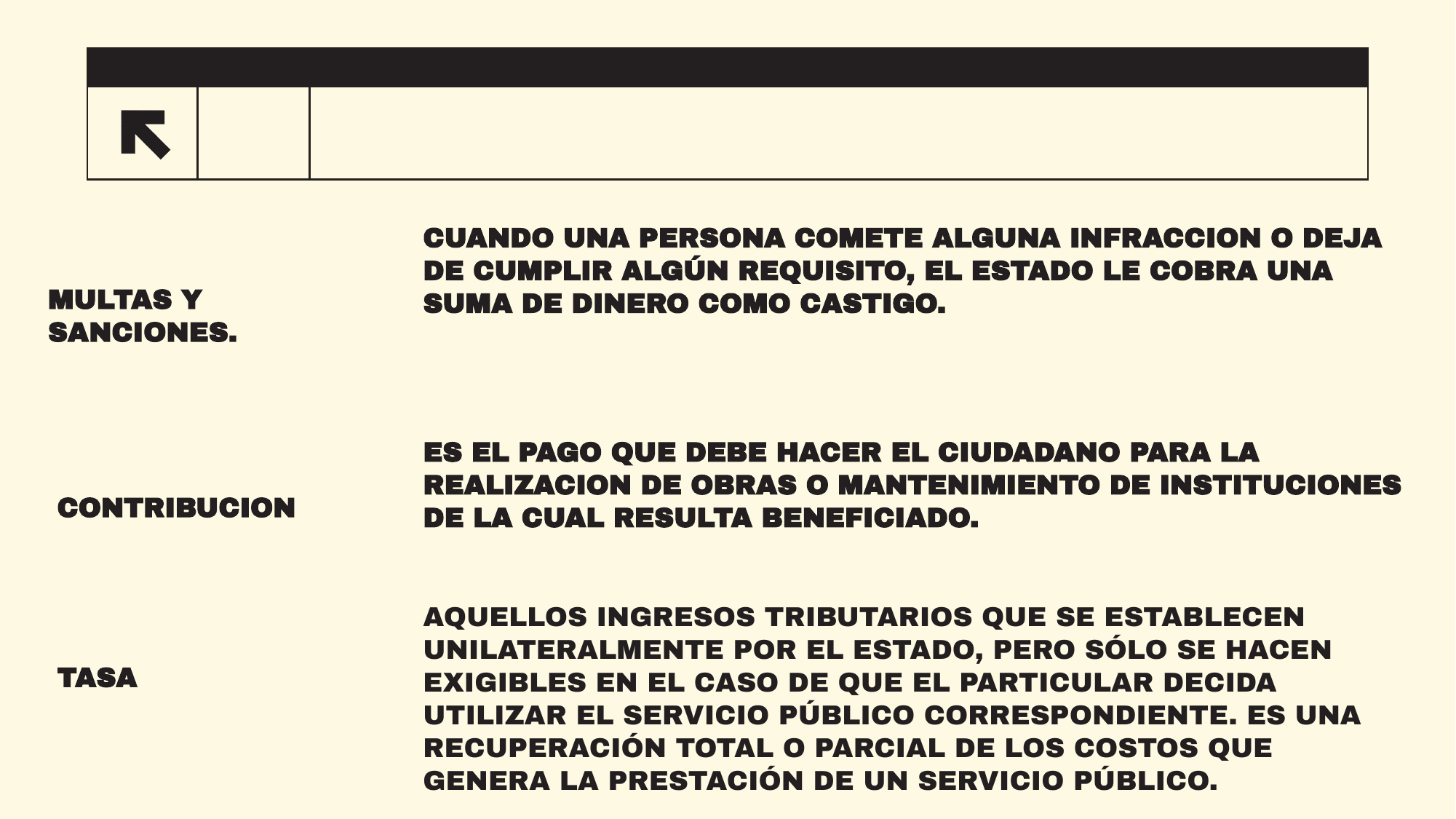

5
CUANDO UNA PERSONA COMETE ALGUNA INFRACCION O DEJA DE CUMPLIR ALGÚN REQUISITO, EL ESTADO LE COBRA UNA SUMA DE DINERO COMO CASTIGO.
MULTAS Y SANCIONES.
ES EL PAGO QUE DEBE HACER EL CIUDADANO PARA LA REALIZACION DE OBRAS O MANTENIMIENTO DE INSTITUCIONES DE LA CUAL RESULTA BENEFICIADO.
CONTRIBUCION
AQUELLOS INGRESOS TRIBUTARIOS QUE SE ESTABLECEN UNILATERALMENTE POR EL ESTADO, PERO SÓLO SE HACEN EXIGIBLES EN EL CASO DE QUE EL PARTICULAR DECIDA UTILIZAR EL SERVICIO PÚBLICO CORRESPONDIENTE. ES UNA RECUPERACIÓN TOTAL O PARCIAL DE LOS COSTOS QUE GENERA LA PRESTACIÓN DE UN SERVICIO PÚBLICO.
TASA